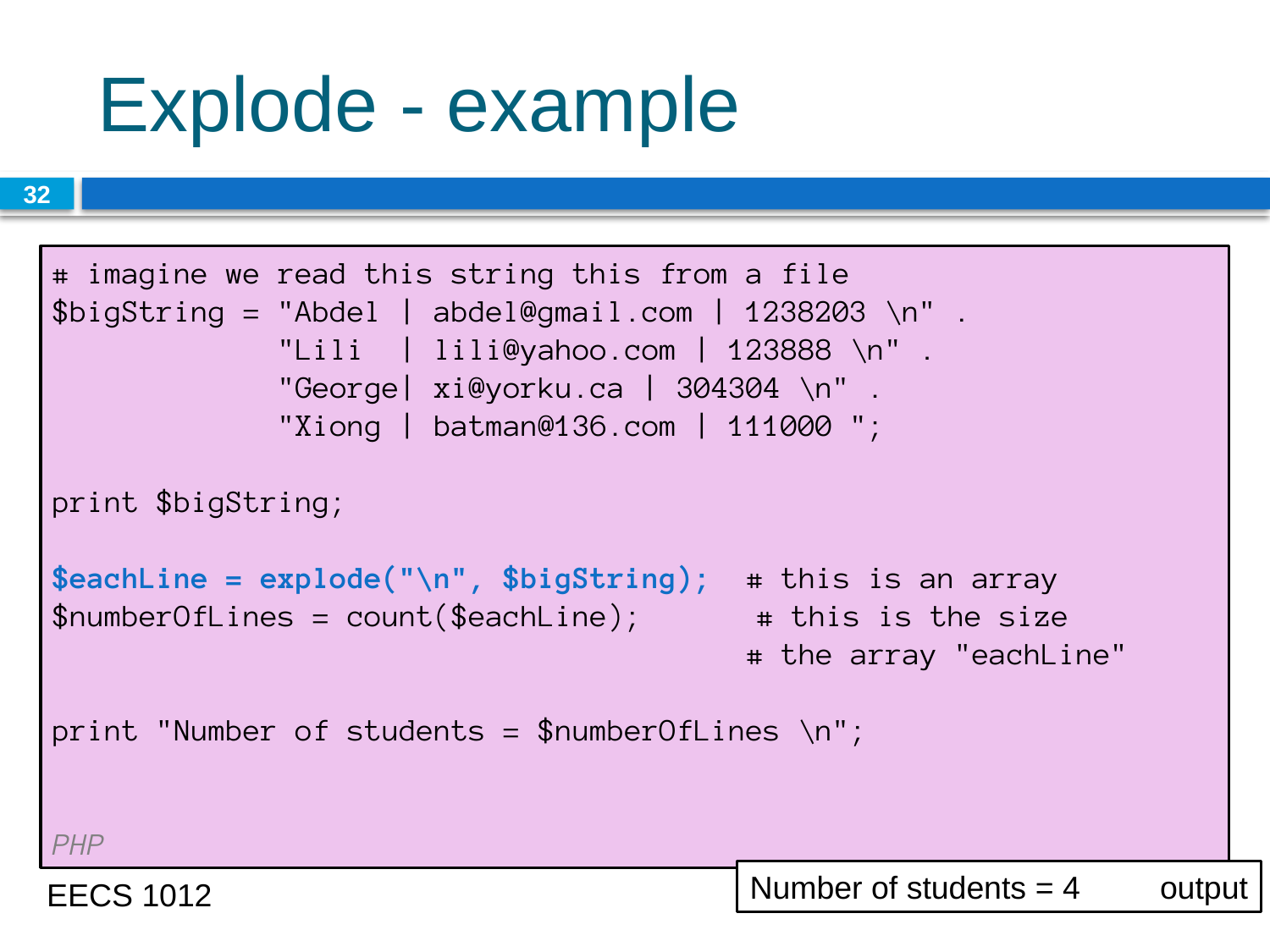

# Explode - example
32
# imagine we read this string this from a file
$bigString = "Abdel | abdel@gmail.com | 1238203 \n" .
             "Lili  | lili@yahoo.com | 123888 \n" .
             "George| xi@yorku.ca | 304304 \n" .
             "Xiong | batman@136.com | 111000 ";

print $bigString;

$eachLine = explode("\n", $bigString);  # this is an array
$numberOfLines = count($eachLine); 	    # this is the size
                                        # the array "eachLine"

print "Number of students = $numberOfLines \n";					  			                                   								PHP
Number of students = 4         output
EECS 1012